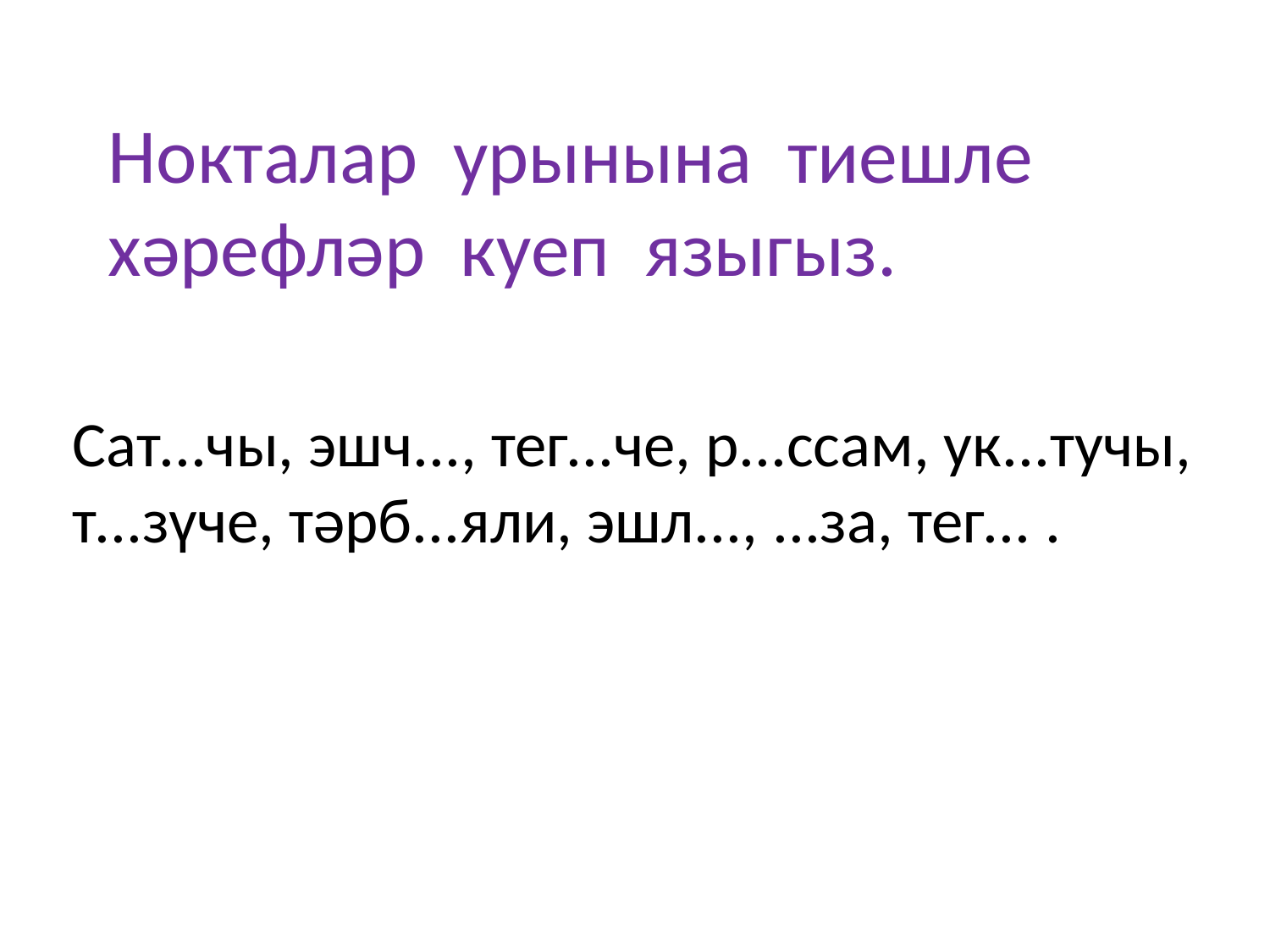

# Нокталар  урынына  тиешле хәрефләр  куеп  языгыз.
Сат...чы, эшч..., тег...че, р...ссам, ук...тучы, т...зүче, тәрб...яли, эшл..., ...за, тег... .